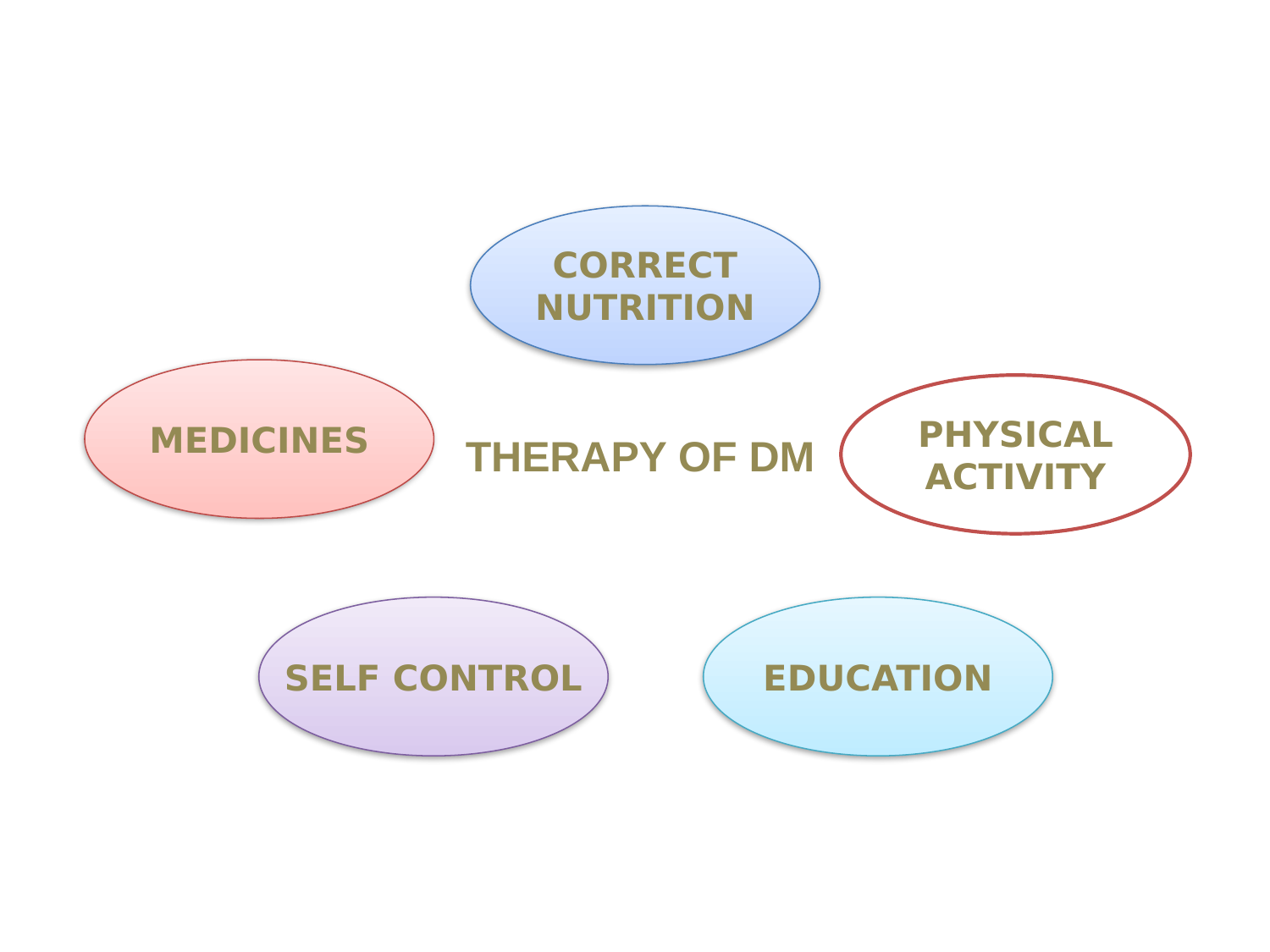

CORRECT
NUTRITION
MEDICINES
PHYSICAL
ACTIVITY
THERAPY OF DM
SELF CONTROL
EDUCATION